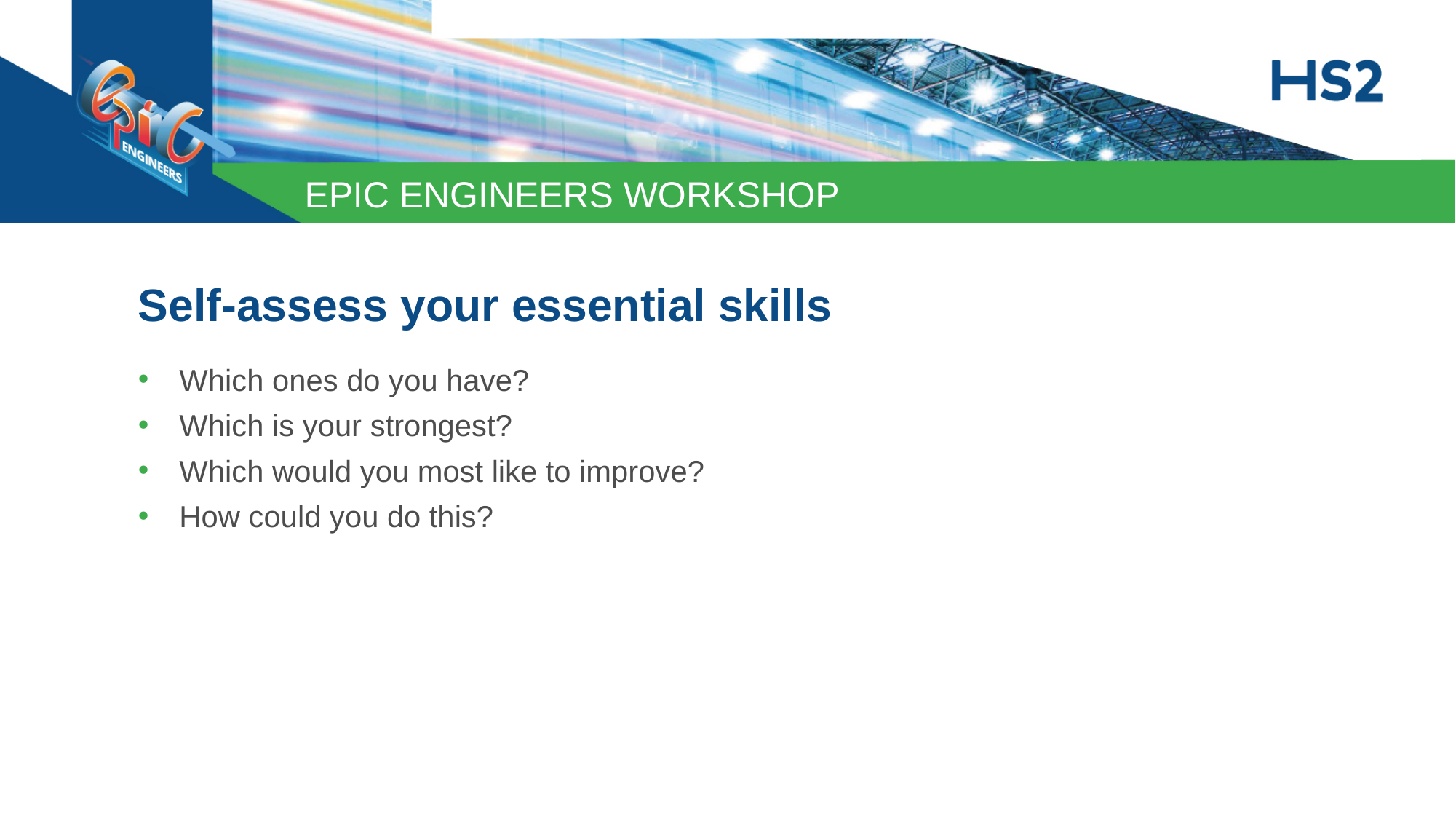

Self-assess your essential skills
Which ones do you have?
Which is your strongest?
Which would you most like to improve?
How could you do this?